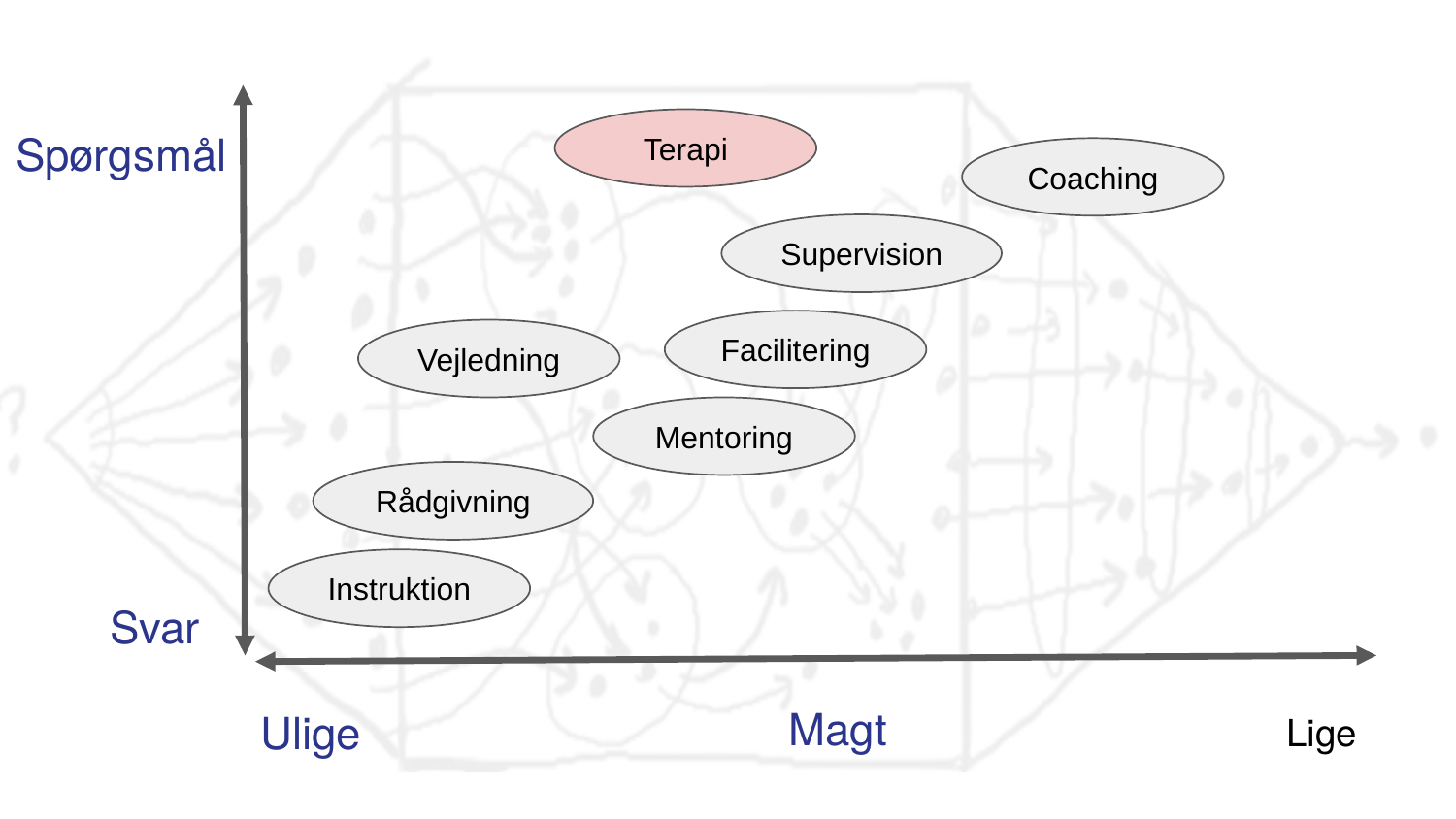

Terapi
Spørgsmål
Coaching
Supervision
Facilitering
Vejledning
Mentoring
Rådgivning
Instruktion
Svar
Magt
Ulige
Lige